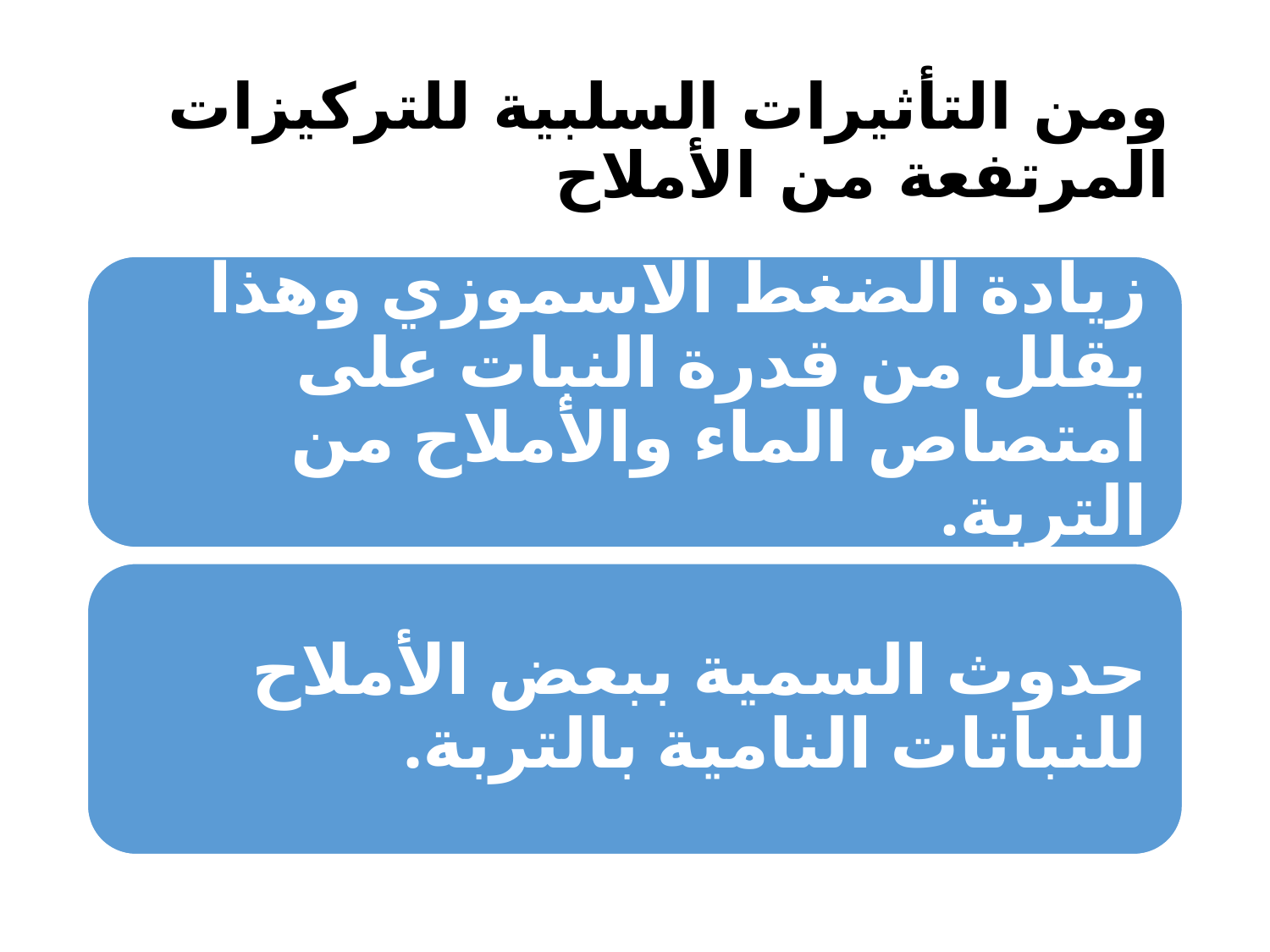

# ومن التأثيرات السلبية للتركيزات المرتفعة من الأملاح
زيادة الضغط الاسموزي وهذا يقلل من قدرة النبات على امتصاص الماء والأملاح من التربة.
حدوث السمية ببعض الأملاح للنباتات النامية بالتربة.